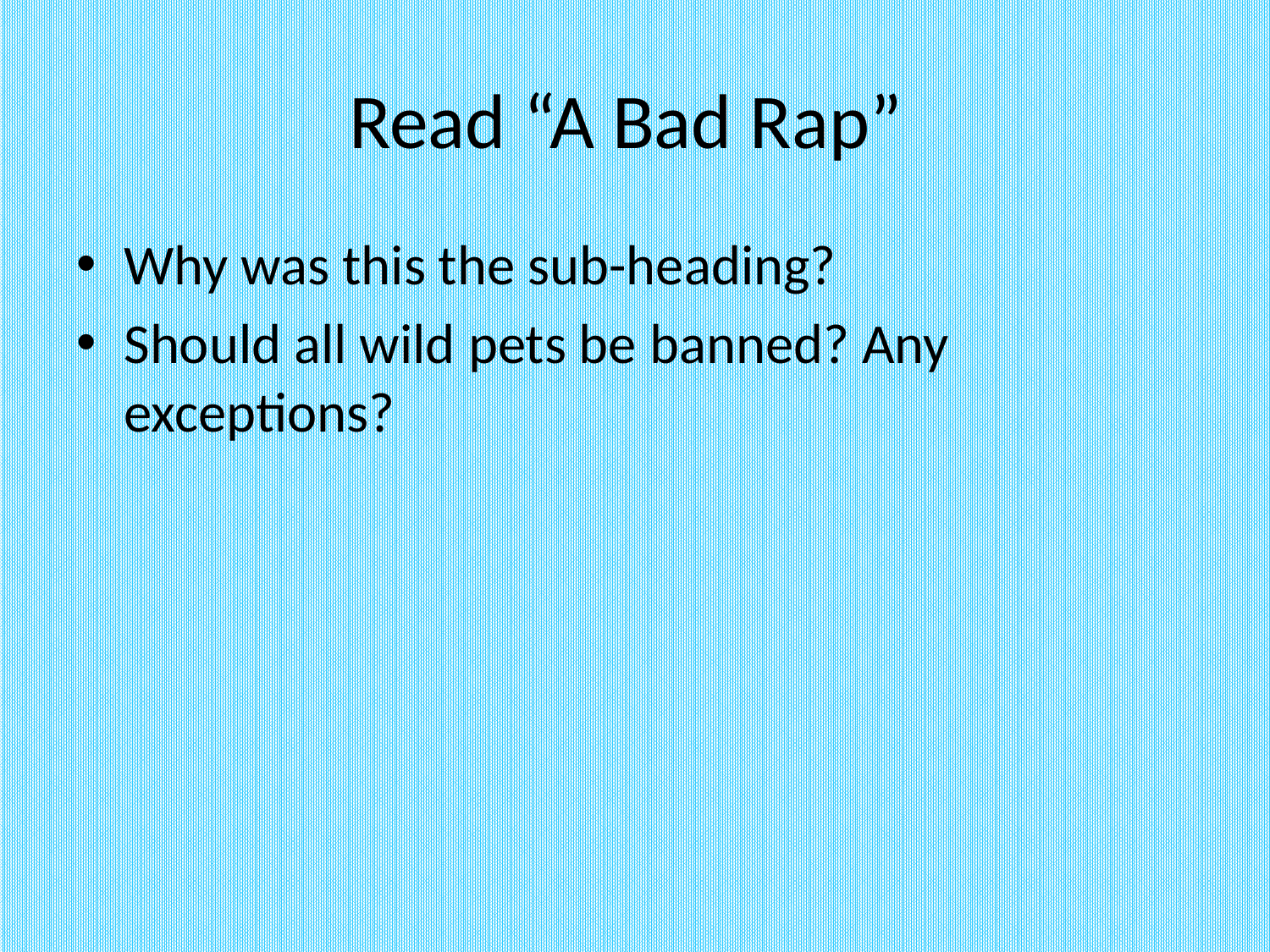

# Read “A Bad Rap”
Why was this the sub-heading?
Should all wild pets be banned? Any exceptions?